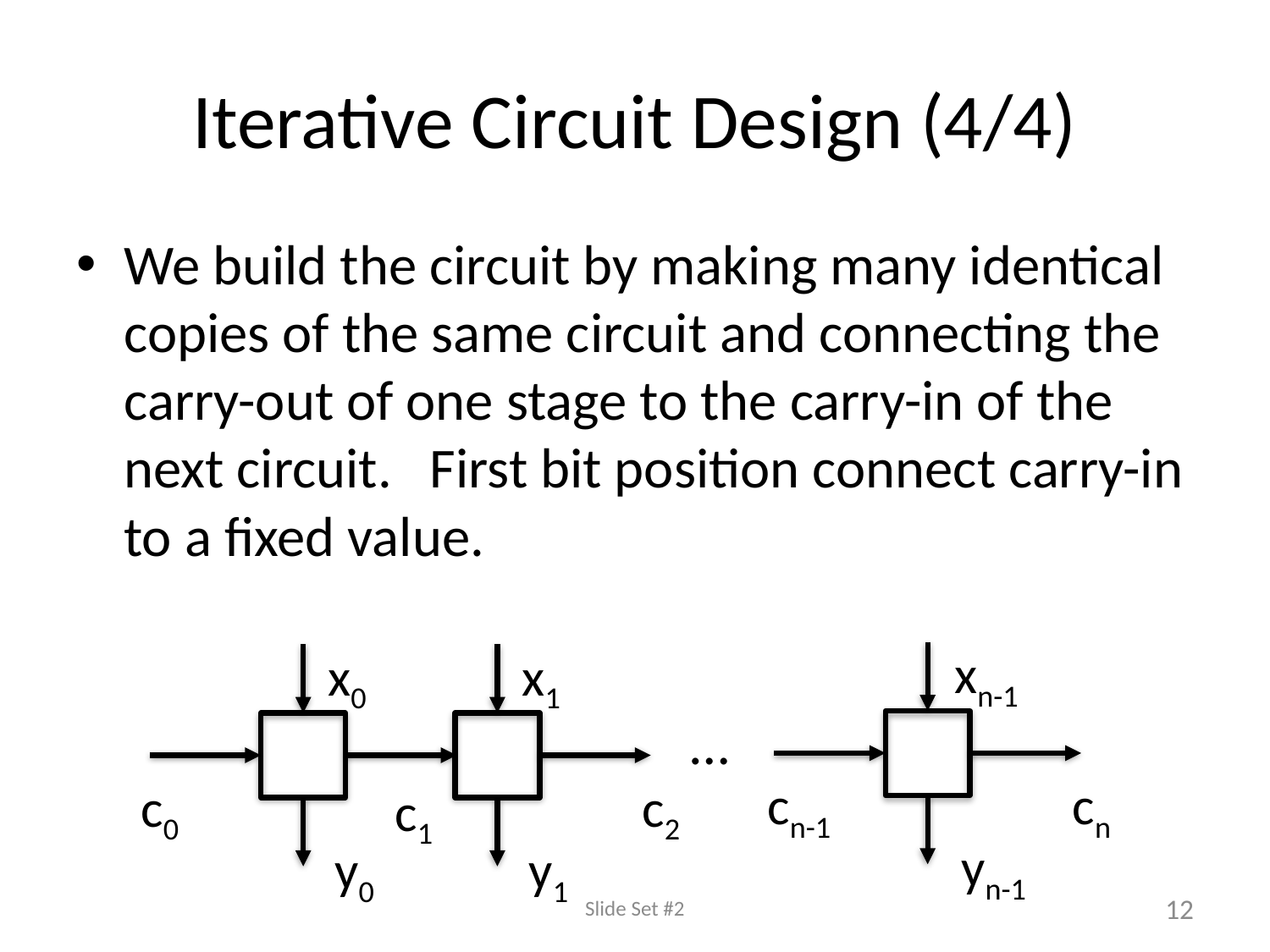

# Iterative Circuit Design (4/4)
We build the circuit by making many identical copies of the same circuit and connecting the carry-out of one stage to the carry-in of the next circuit.   First bit position connect carry-in to a fixed value.

xn-1

cn-1
cn
yn-1
x0

c0
c1
y0
x1

c2
y1
…
Slide Set #2
12